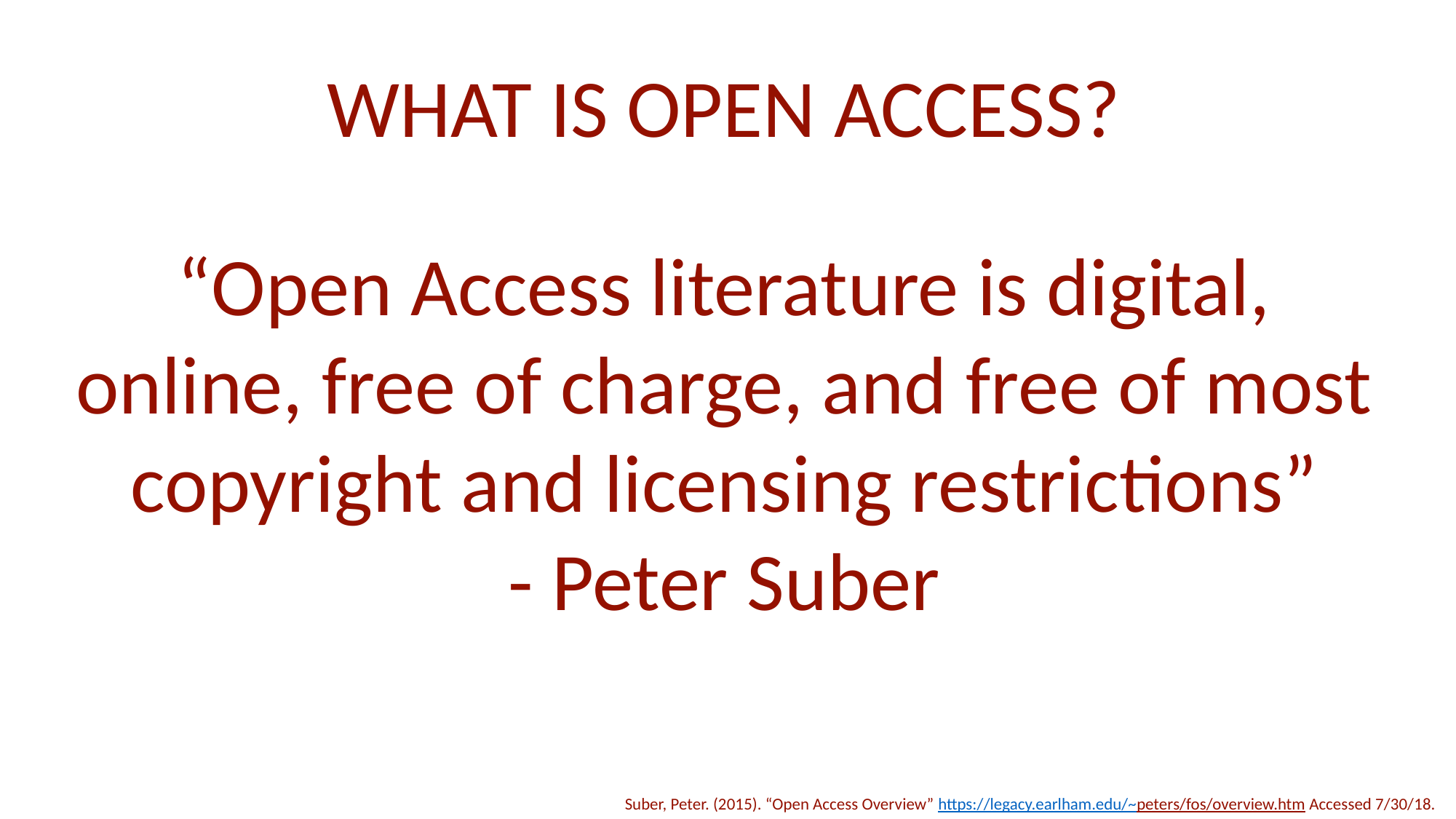

WHAT IS OPEN ACCESS?
“Open Access literature is digital, online, free of charge, and free of most copyright and licensing restrictions”
- Peter Suber
Suber, Peter. (2015). “Open Access Overview” https://legacy.earlham.edu/~peters/fos/overview.htm Accessed 7/30/18.